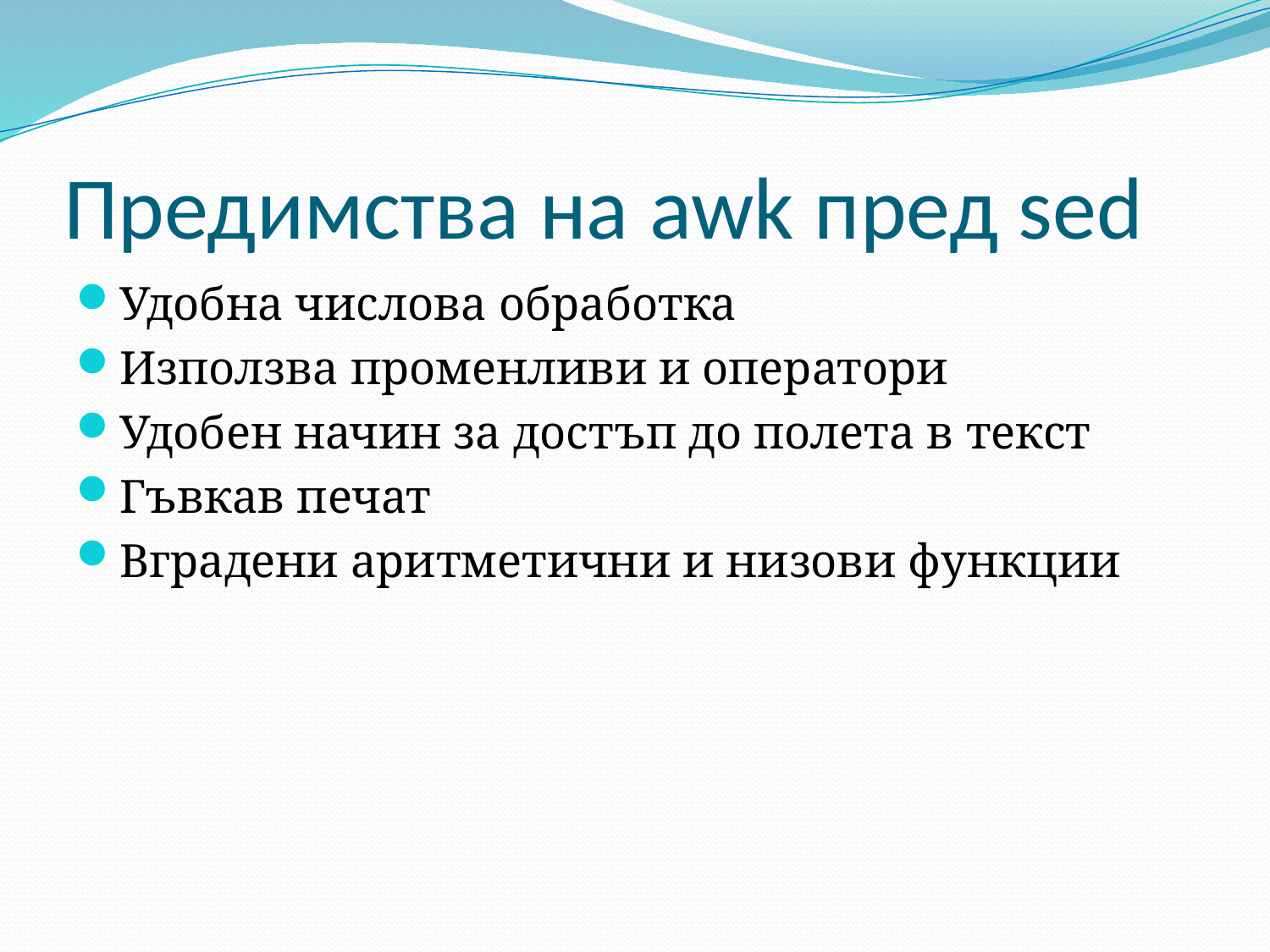

# Предимства на awk пред sed
Удобна числова обработка
Използва променливи и оператори
Удобен начин за достъп до полета в текст
Гъвкав печат
Вградени аритметични и низови функции